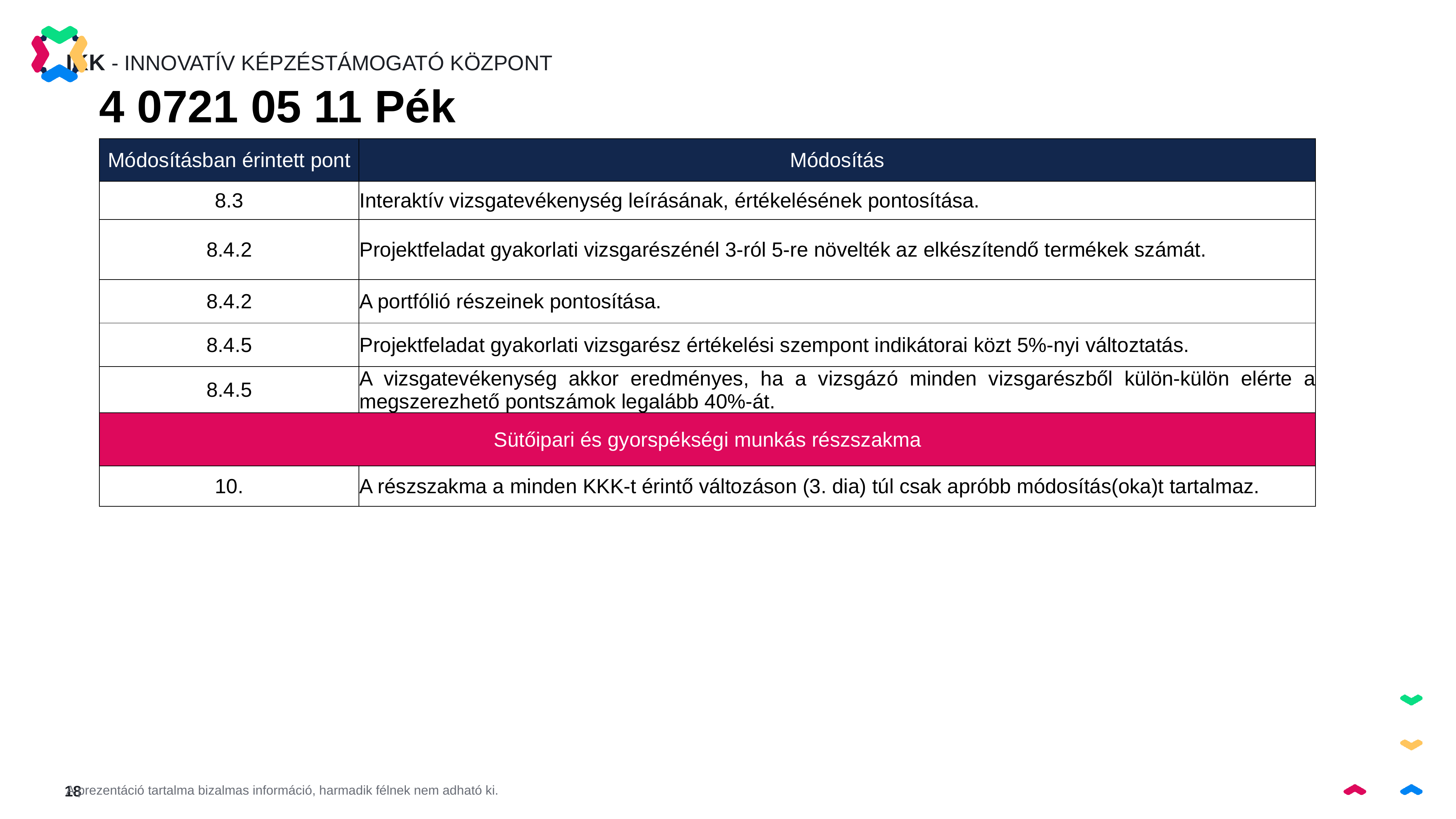

4 0721 05 11 Pék
| Módosításban érintett pont | Módosítás |
| --- | --- |
| 8.3 | Interaktív vizsgatevékenység leírásának, értékelésének pontosítása. |
| 8.4.2 | Projektfeladat gyakorlati vizsgarészénél 3-ról 5-re növelték az elkészítendő termékek számát. |
| 8.4.2 | A portfólió részeinek pontosítása. |
| 8.4.5 | Projektfeladat gyakorlati vizsgarész értékelési szempont indikátorai közt 5%-nyi változtatás. |
| 8.4.5 | A vizsgatevékenység akkor eredményes, ha a vizsgázó minden vizsgarészből külön-külön elérte a megszerezhető pontszámok legalább 40%-át. |
| Sütőipari és gyorspékségi munkás részszakma |  |
| 10. | A részszakma a minden KKK-t érintő változáson (3. dia) túl csak apróbb módosítás(oka)t tartalmaz. |